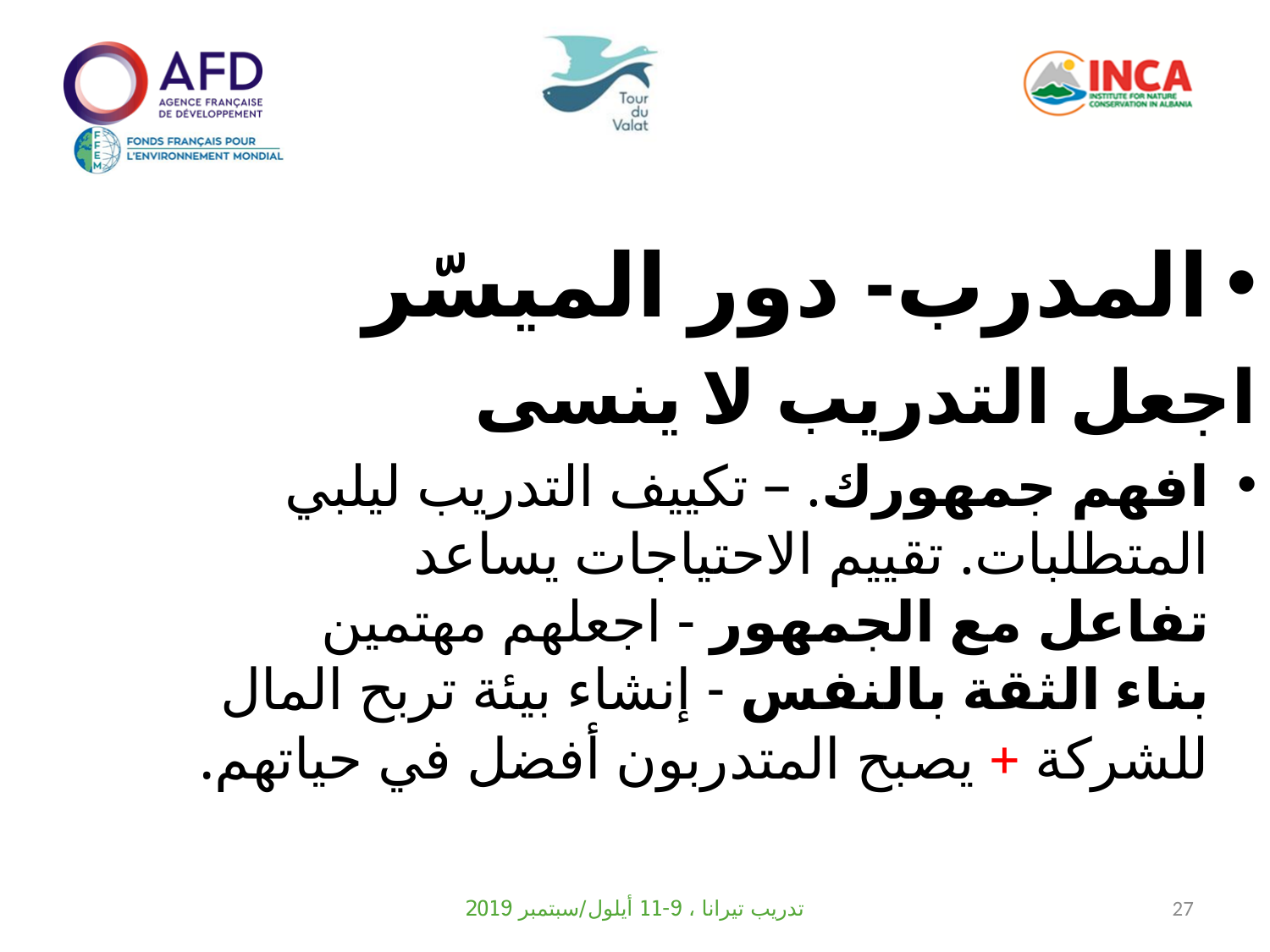

المدرب- دور الميسّر
اجعل التدريب لا ينسى
افهم جمهورك. – تكييف التدريب ليلبي المتطلبات. تقييم الاحتياجات يساعد
تفاعل مع الجمهور - اجعلهم مهتمين
بناء الثقة بالنفس - إنشاء بيئة تربح المال للشركة + يصبح المتدربون أفضل في حياتهم.

تدريب تيرانا ، 9-11 أيلول/سبتمبر 2019
27